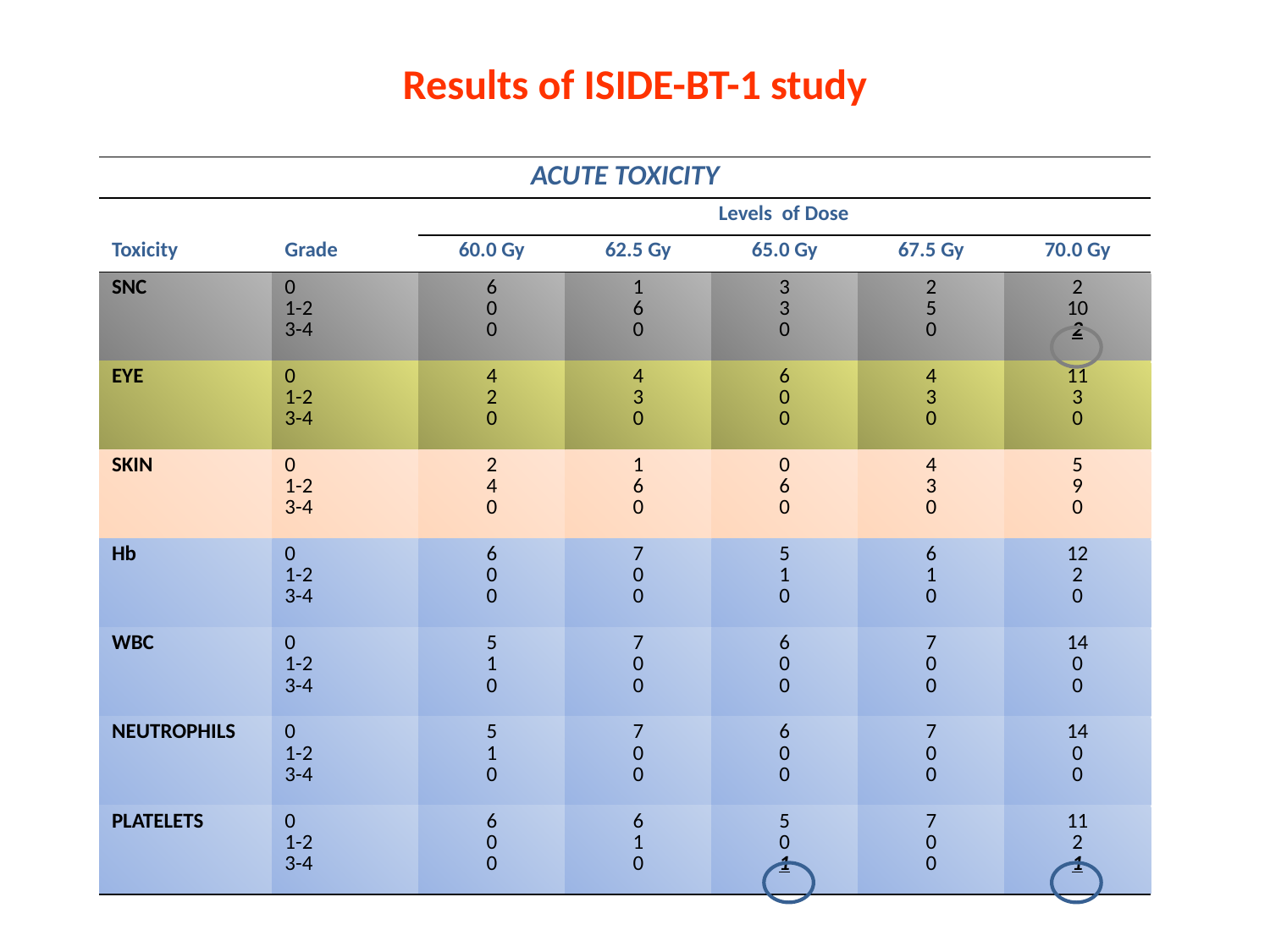

# Results of ISIDE-BT-1 study
| ACUTE TOXICITY |  |  |  |  |  |  |
| --- | --- | --- | --- | --- | --- | --- |
| Levels of Dose |  |  |  |  |  |  |
| Toxicity | Grade | 60.0 Gy | 62.5 Gy | 65.0 Gy | 67.5 Gy | 70.0 Gy |
| SNC | 0 1-2 3-4 | 6 0 0 | 1 6 0 | 3 3 0 | 2 5 0 | 2 10 2 |
| EYE | 0 1-2 3-4 | 4 2 0 | 4 3 0 | 6 0 0 | 4 3 0 | 11 3 0 |
| SKIN | 0 1-2 3-4 | 2 4 0 | 1 6 0 | 0 6 0 | 4 3 0 | 5 9 0 |
| Hb | 0 1-2 3-4 | 6 0 0 | 7 0 0 | 5 1 0 | 6 1 0 | 12 2 0 |
| WBC | 0 1-2 3-4 | 5 1 0 | 7 0 0 | 6 0 0 | 7 0 0 | 14 0 0 |
| NEUTROPHILS | 0 1-2 3-4 | 5 1 0 | 7 0 0 | 6 0 0 | 7 0 0 | 14 0 0 |
| PLATELETS | 0 1-2 3-4 | 6 0 0 | 6 1 0 | 5 0 1 | 7 0 0 | 11 2 1 |